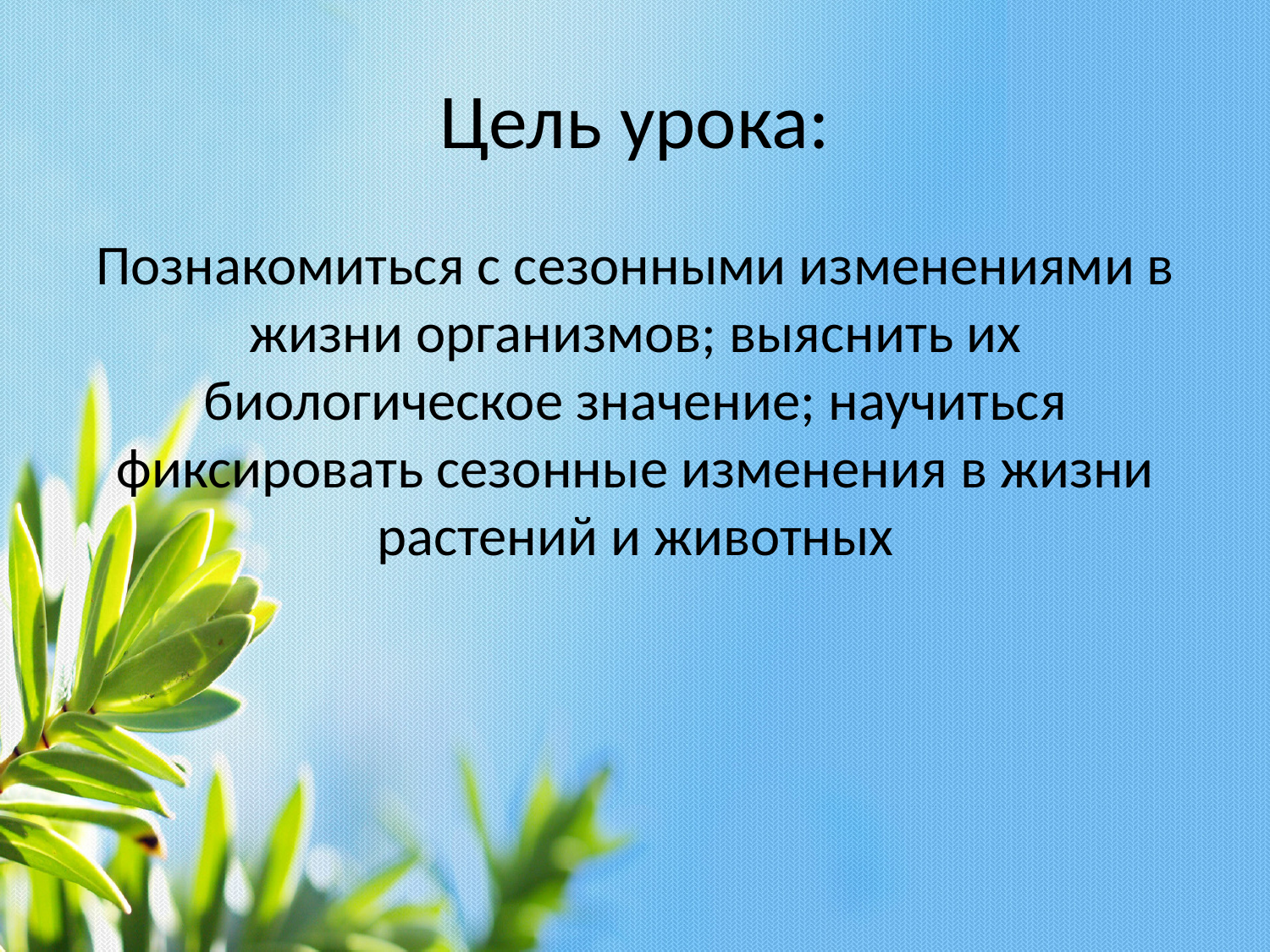

# Цель урока:
Познакомиться с сезонными изменениями в жизни организмов; выяснить их биологическое значение; научиться фиксировать сезонные изменения в жизни растений и животных